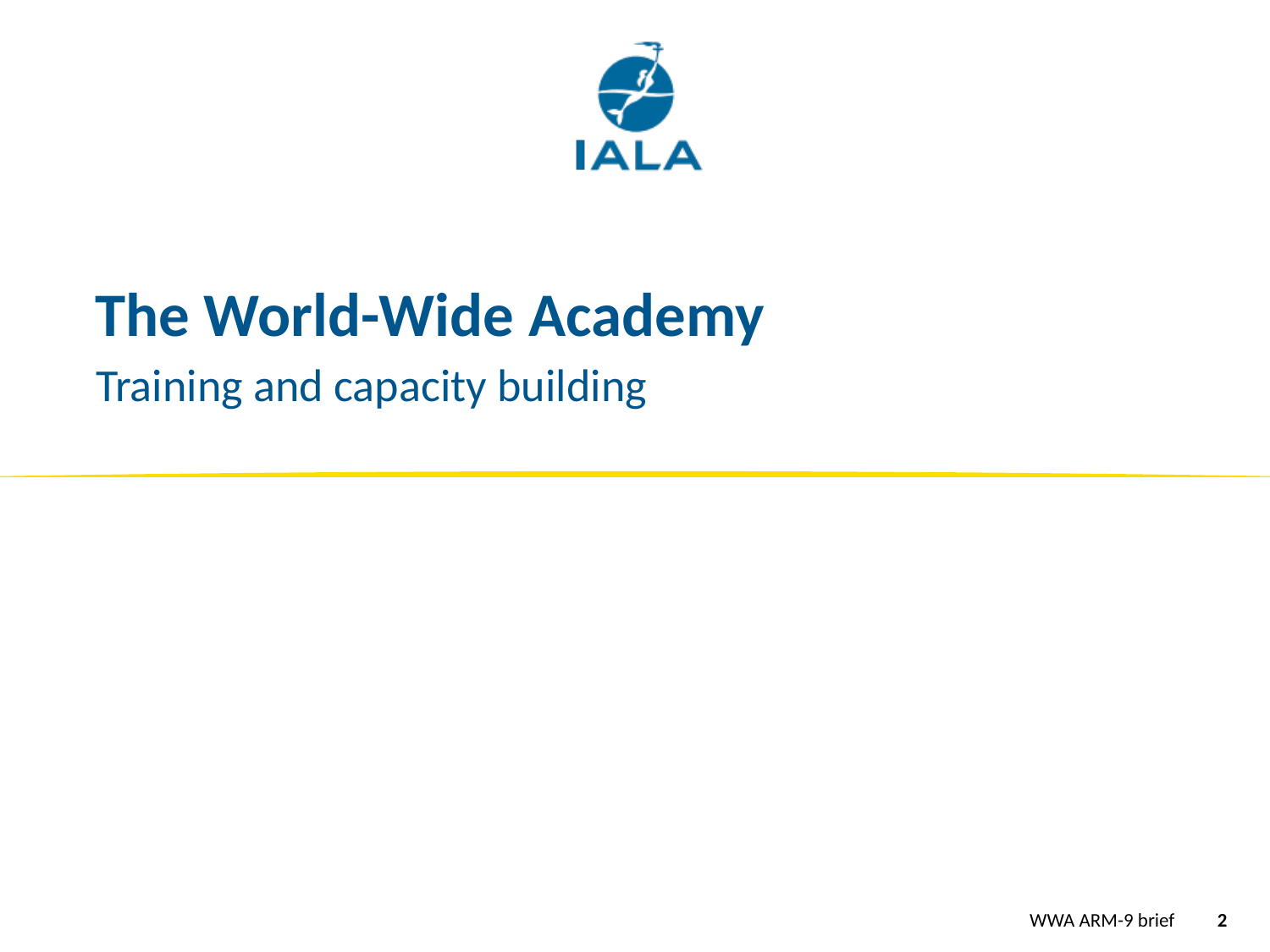

# The World-Wide Academy
Training and capacity building

WWA ARM-9 brief
2